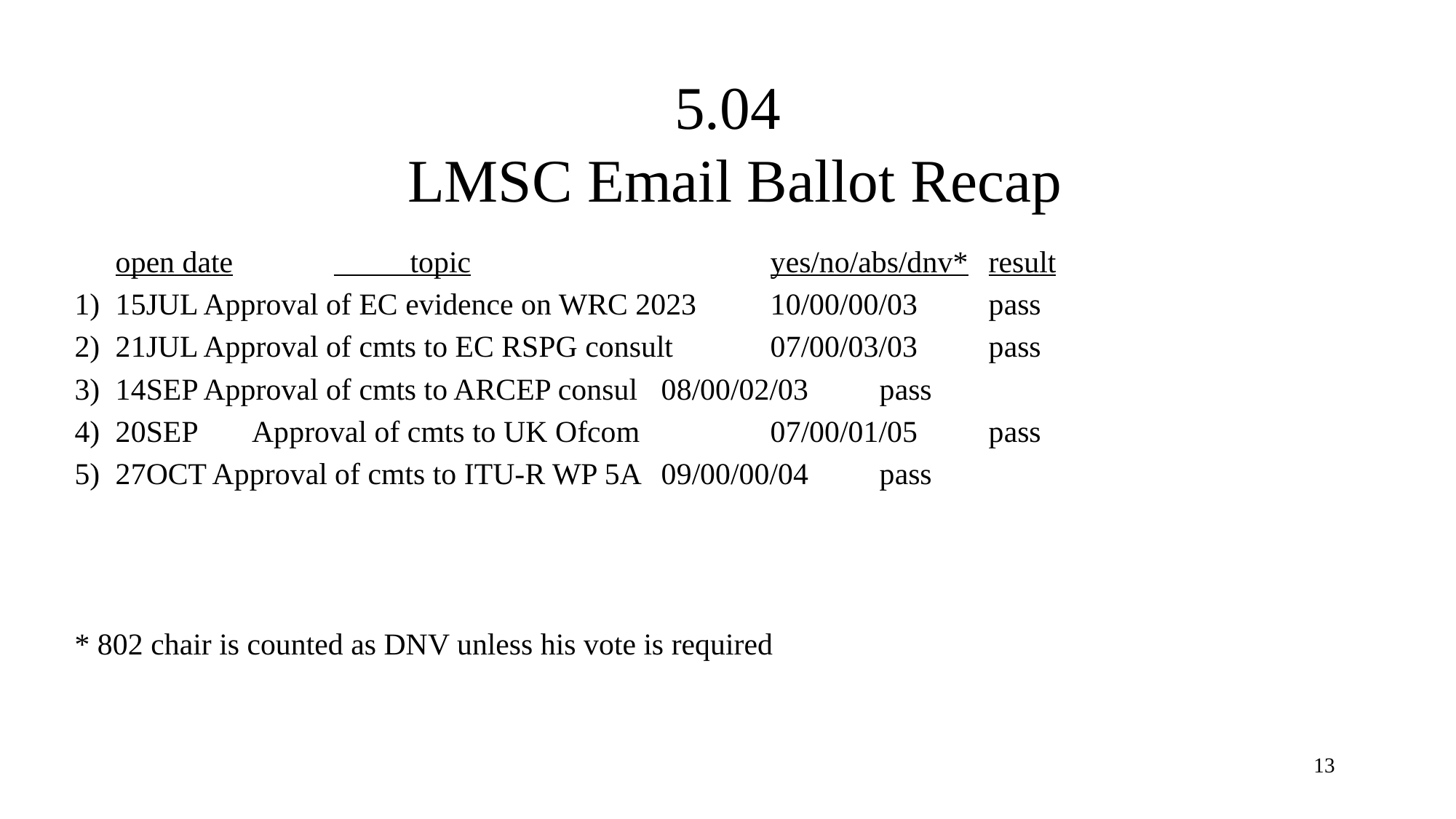

# 5.04 LMSC Email Ballot Recap
	open date	          topic			yes/no/abs/dnv*	result
15JUL Approval of EC evidence on WRC 2023	10/00/00/03	pass
21JUL Approval of cmts to EC RSPG consult	07/00/03/03	pass
14SEP Approval of cmts to ARCEP consul	08/00/02/03	pass
20SEP	Approval of cmts to UK Ofcom		07/00/01/05	pass
27OCT Approval of cmts to ITU-R WP 5A	09/00/00/04	pass

* 802 chair is counted as DNV unless his vote is required

13